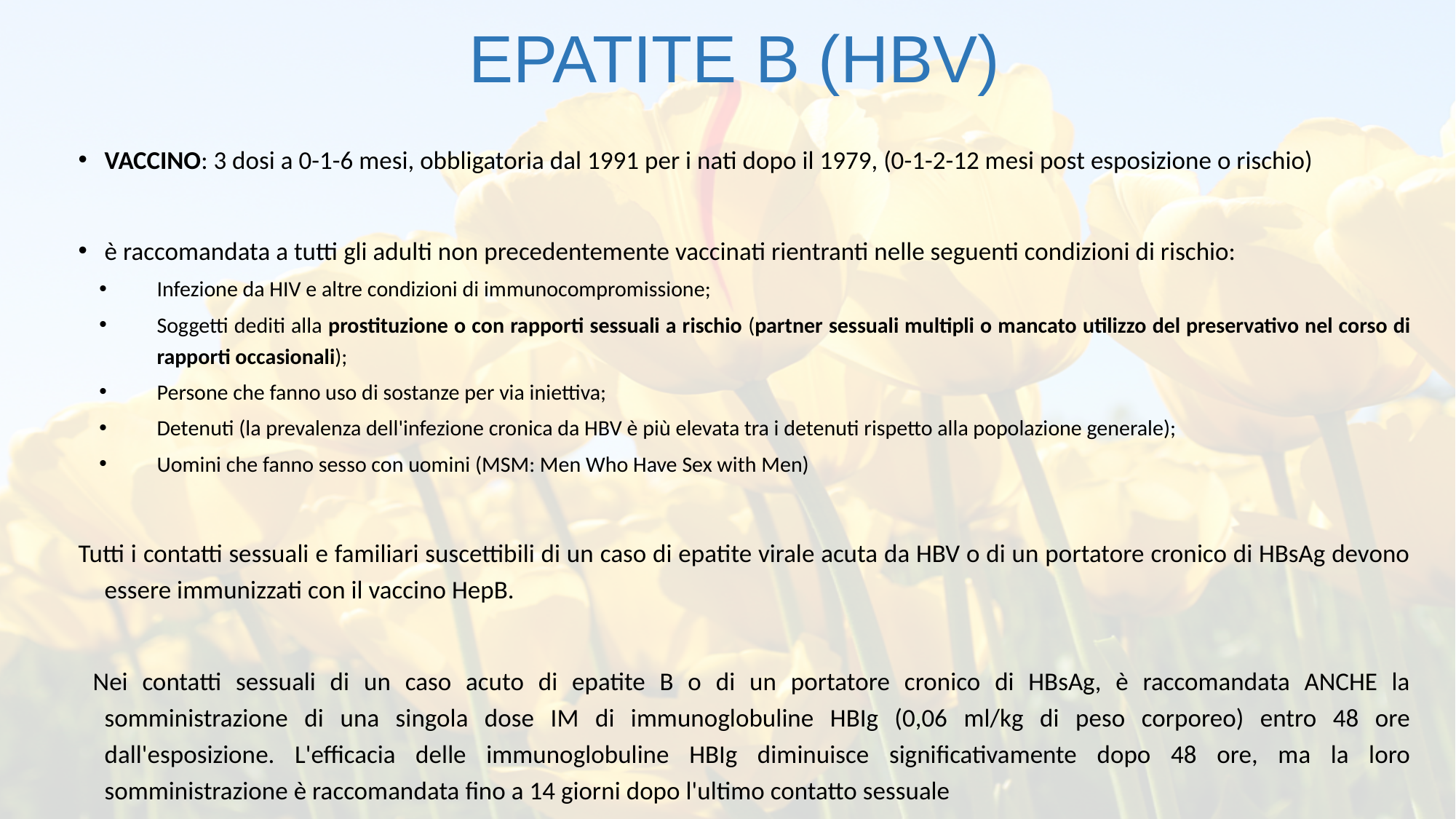

# EPATITE B (HBV)
VACCINO: 3 dosi a 0-1-6 mesi, obbligatoria dal 1991 per i nati dopo il 1979, (0-1-2-12 mesi post esposizione o rischio)

è raccomandata a tutti gli adulti non precedentemente vaccinati rientranti nelle seguenti condizioni di rischio:
Infezione da HIV e altre condizioni di immunocompromissione;
Soggetti dediti alla prostituzione o con rapporti sessuali a rischio (partner sessuali multipli o mancato utilizzo del preservativo nel corso di rapporti occasionali);
Persone che fanno uso di sostanze per via iniettiva;
Detenuti (la prevalenza dell'infezione cronica da HBV è più elevata tra i detenuti rispetto alla popolazione generale);
Uomini che fanno sesso con uomini (MSM: Men Who Have Sex with Men)

Tutti i contatti sessuali e familiari suscettibili di un caso di epatite virale acuta da HBV o di un portatore cronico di HBsAg devono essere immunizzati con il vaccino HepB.

 Nei contatti sessuali di un caso acuto di epatite B o di un portatore cronico di HBsAg, è raccomandata ANCHE la somministrazione di una singola dose IM di immunoglobuline HBIg (0,06 ml/kg di peso corporeo) entro 48 ore dall'esposizione. L'efficacia delle immunoglobuline HBIg diminuisce significativamente dopo 48 ore, ma la loro somministrazione è raccomandata fino a 14 giorni dopo l'ultimo contatto sessuale